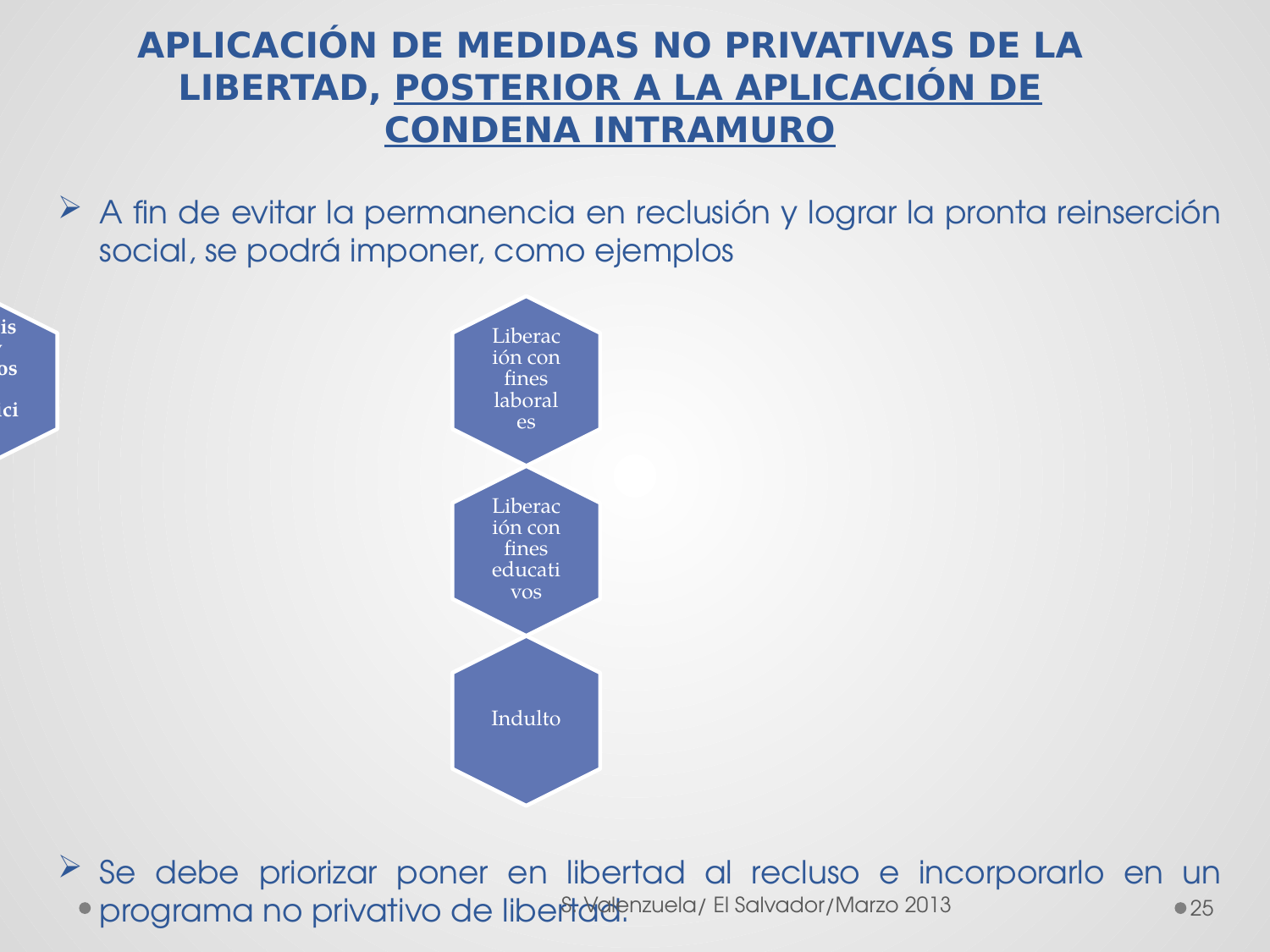

# APLICACIÓN DE MEDIDAS NO PRIVATIVAS DE LA LIBERTAD, POSTERIOR A LA APLICACIÓN DE CONDENA INTRAMURO
A fin de evitar la permanencia en reclusión y lograr la pronta reinserción social, se podrá imponer, como ejemplos

Se debe priorizar poner en libertad al recluso e incorporarlo en un programa no privativo de libertad.
Liberación con fines laborales
Liberación con fines educativos
Indulto
S. Valenzuela/ El Salvador/Marzo 2013
25